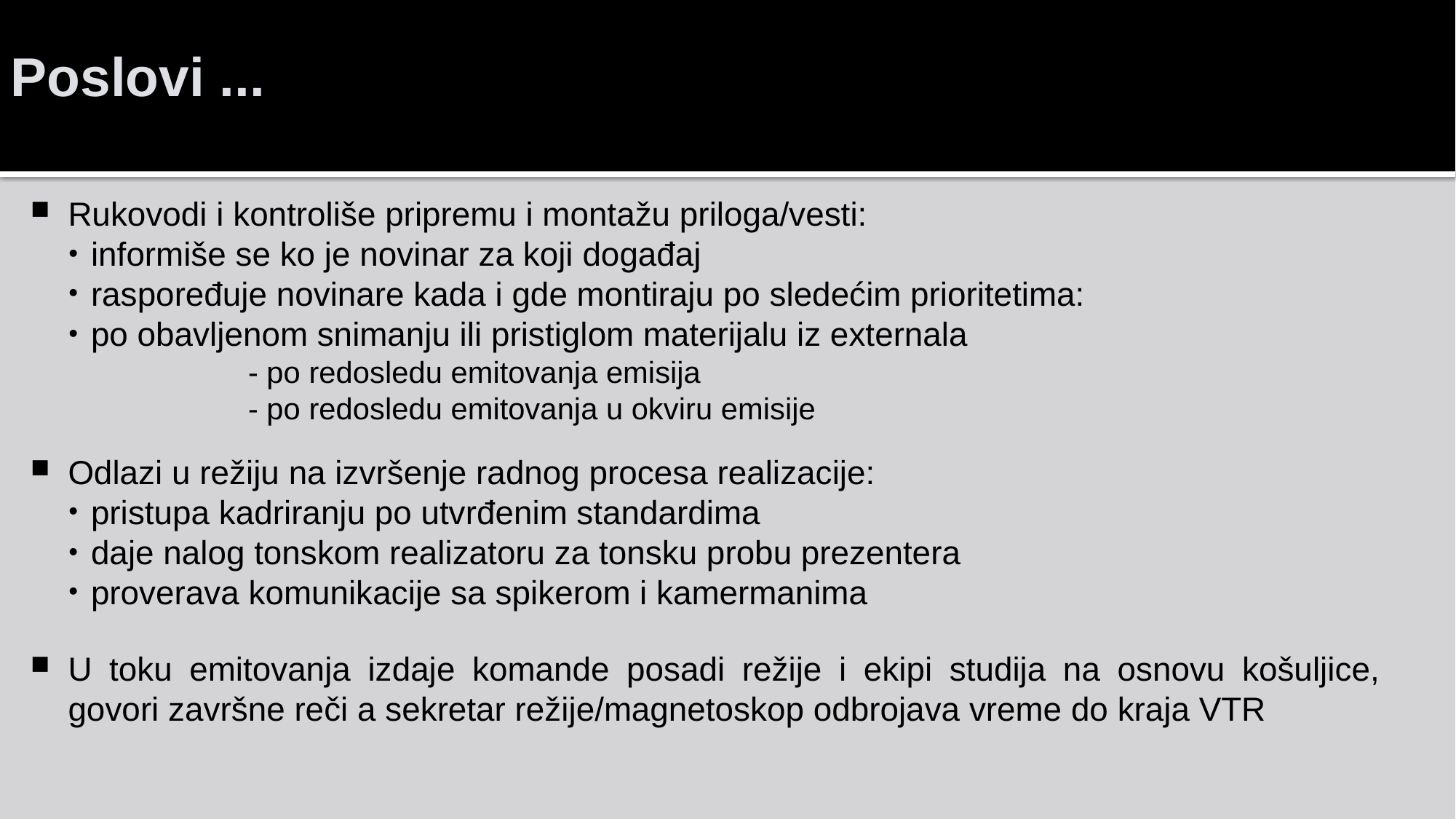

Poslovi ...
Rukovodi i kontroliše pripremu i montažu priloga/vesti:
informiše se ko je novinar za koji događaj
raspoređuje novinare kada i gde montiraju po sledećim prioritetima:
po obavljenom snimanju ili pristiglom materijalu iz externala
		- po redosledu emitovanja emisija
		- po redosledu emitovanja u okviru emisije

Odlazi u režiju na izvršenje radnog procesa realizacije:
pristupa kadriranju po utvrđenim standardima
daje nalog tonskom realizatoru za tonsku probu prezentera
proverava komunikacije sa spikerom i kamermanima

U toku emitovanja izdaje komande posadi režije i ekipi studija na osnovu košuljice, govori završne reči a sekretar režije/magnetoskop odbrojava vreme do kraja VTR